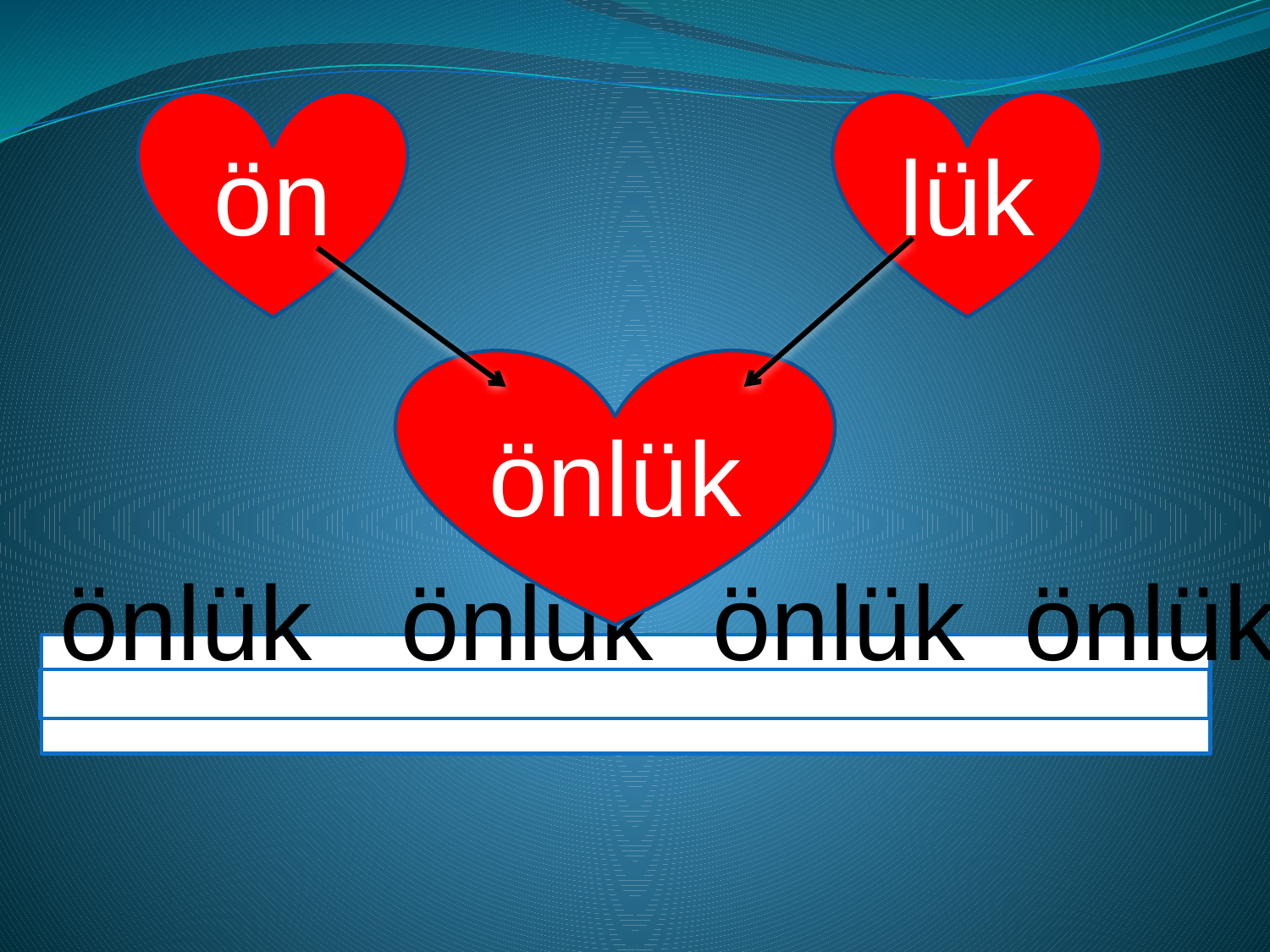

ön
lük

önlük

 önlük   önlük  önlük  önlük